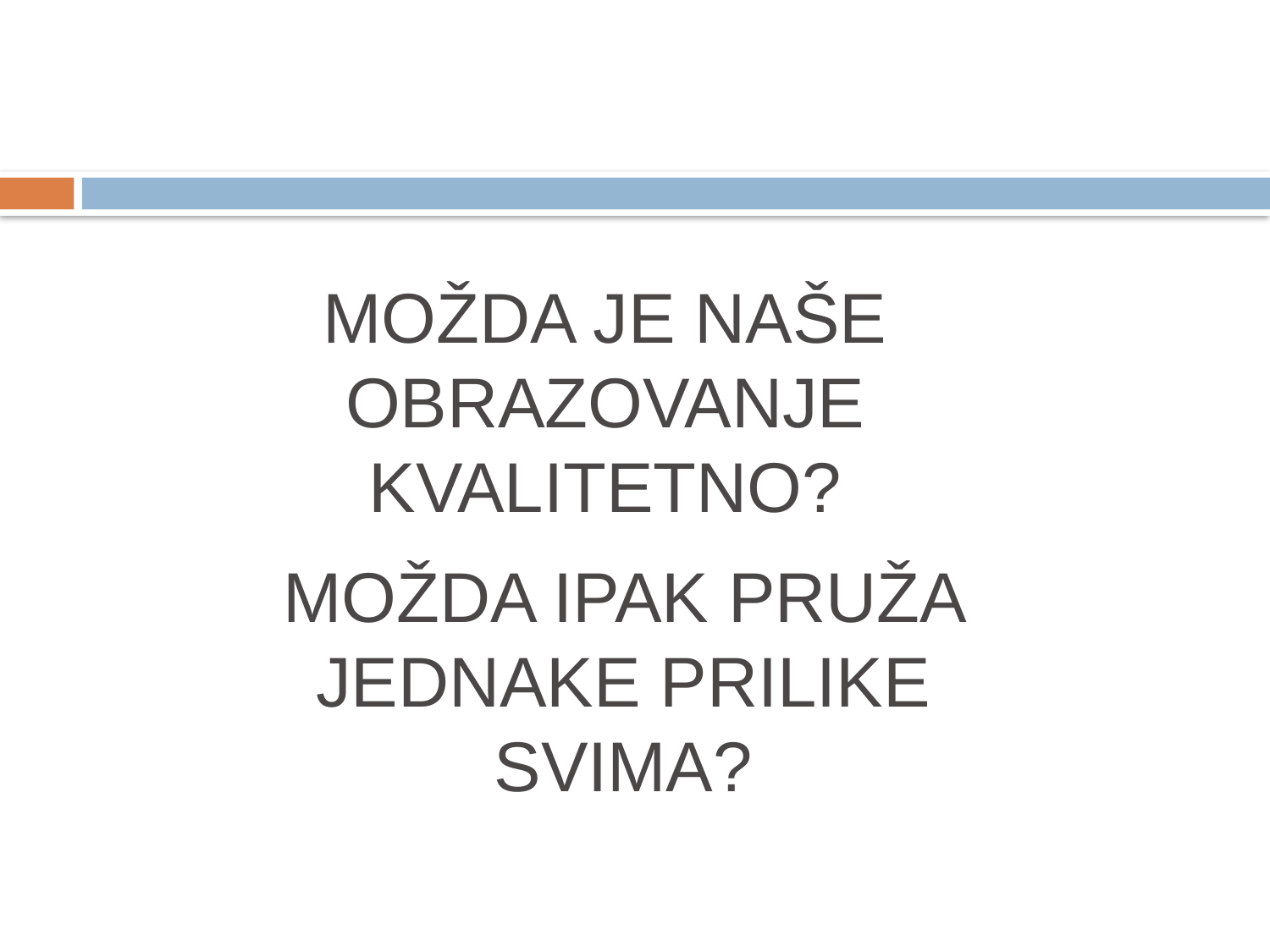

MOŽDA JE NAŠE OBRAZOVANJE KVALITETNO?
MOŽDA IPAK PRUŽA JEDNAKE PRILIKE SVIMA?